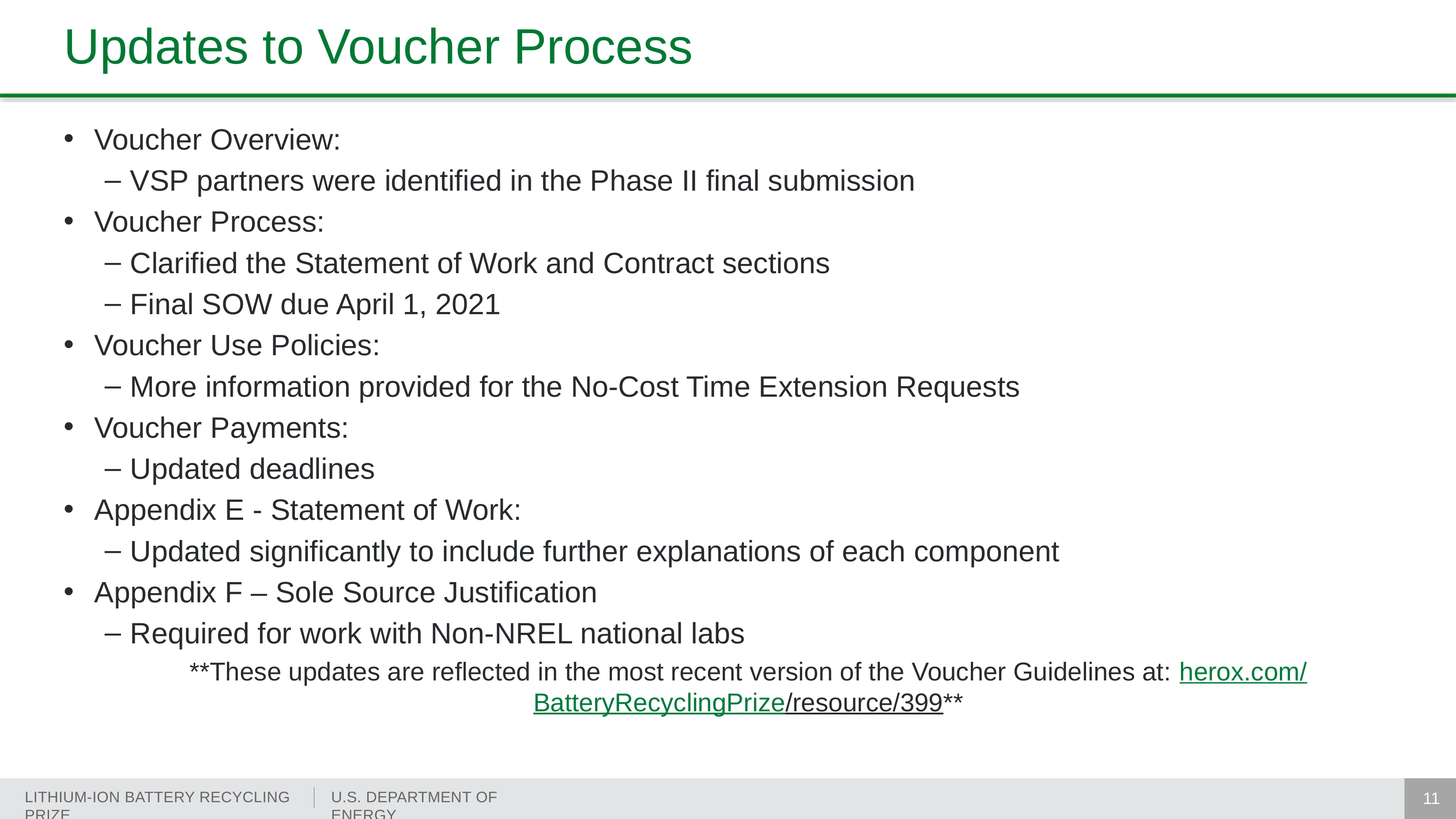

# Updates to Voucher Process
Voucher Overview:
VSP partners were identified in the Phase II final submission
Voucher Process:
Clarified the Statement of Work and Contract sections
Final SOW due April 1, 2021
Voucher Use Policies:
More information provided for the No-Cost Time Extension Requests
Voucher Payments:
Updated deadlines
Appendix E - Statement of Work:
Updated significantly to include further explanations of each component
Appendix F – Sole Source Justification
Required for work with Non-NREL national labs
**These updates are reflected in the most recent version of the Voucher Guidelines at: herox.com/BatteryRecyclingPrize/resource/399**

11